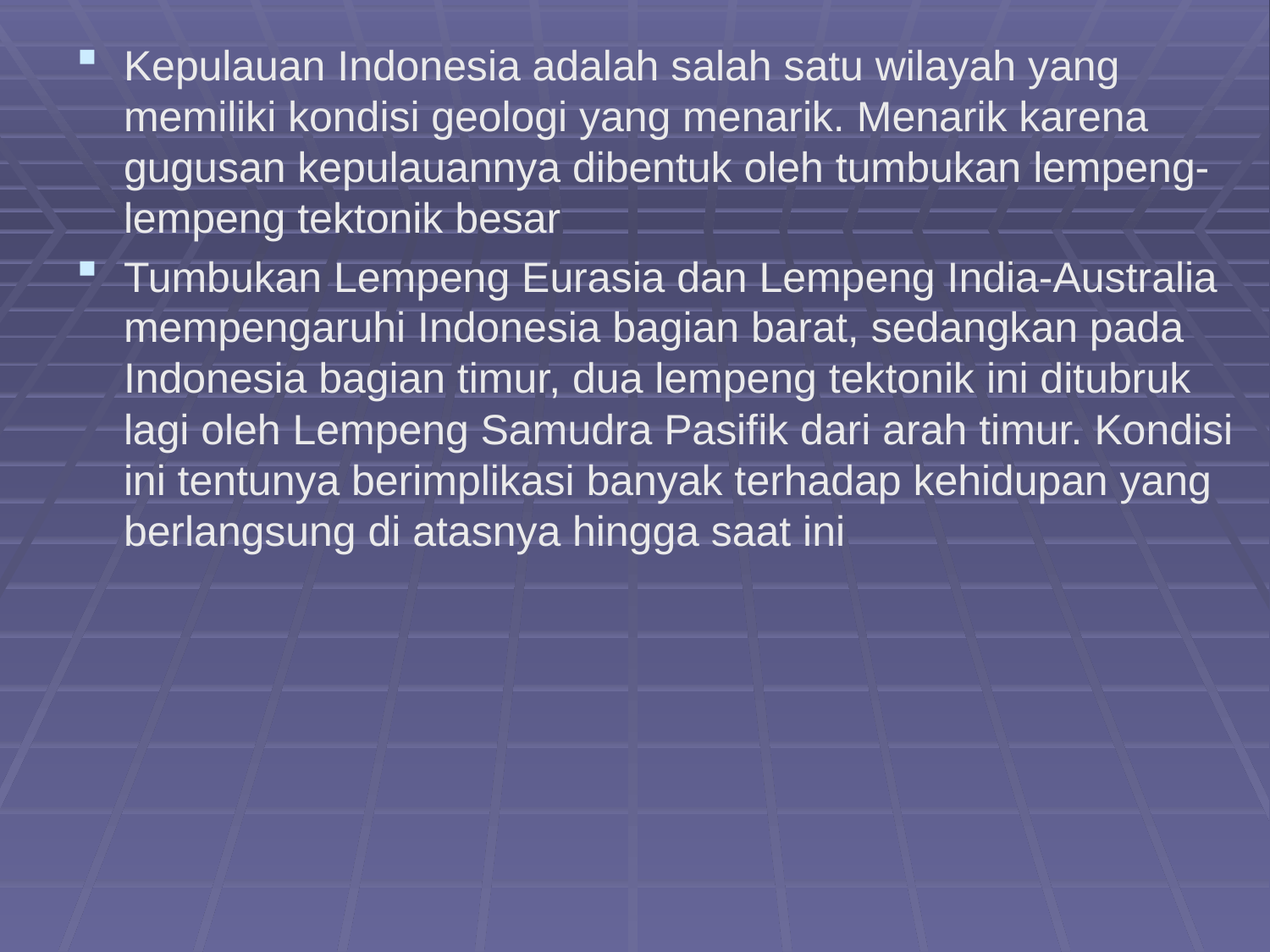

Kepulauan Indonesia adalah salah satu wilayah yang memiliki kondisi geologi yang menarik. Menarik karena gugusan kepulauannya dibentuk oleh tumbukan lempeng-lempeng tektonik besar
Tumbukan Lempeng Eurasia dan Lempeng India-Australia mempengaruhi Indonesia bagian barat, sedangkan pada Indonesia bagian timur, dua lempeng tektonik ini ditubruk lagi oleh Lempeng Samudra Pasifik dari arah timur. Kondisi ini tentunya berimplikasi banyak terhadap kehidupan yang berlangsung di atasnya hingga saat ini